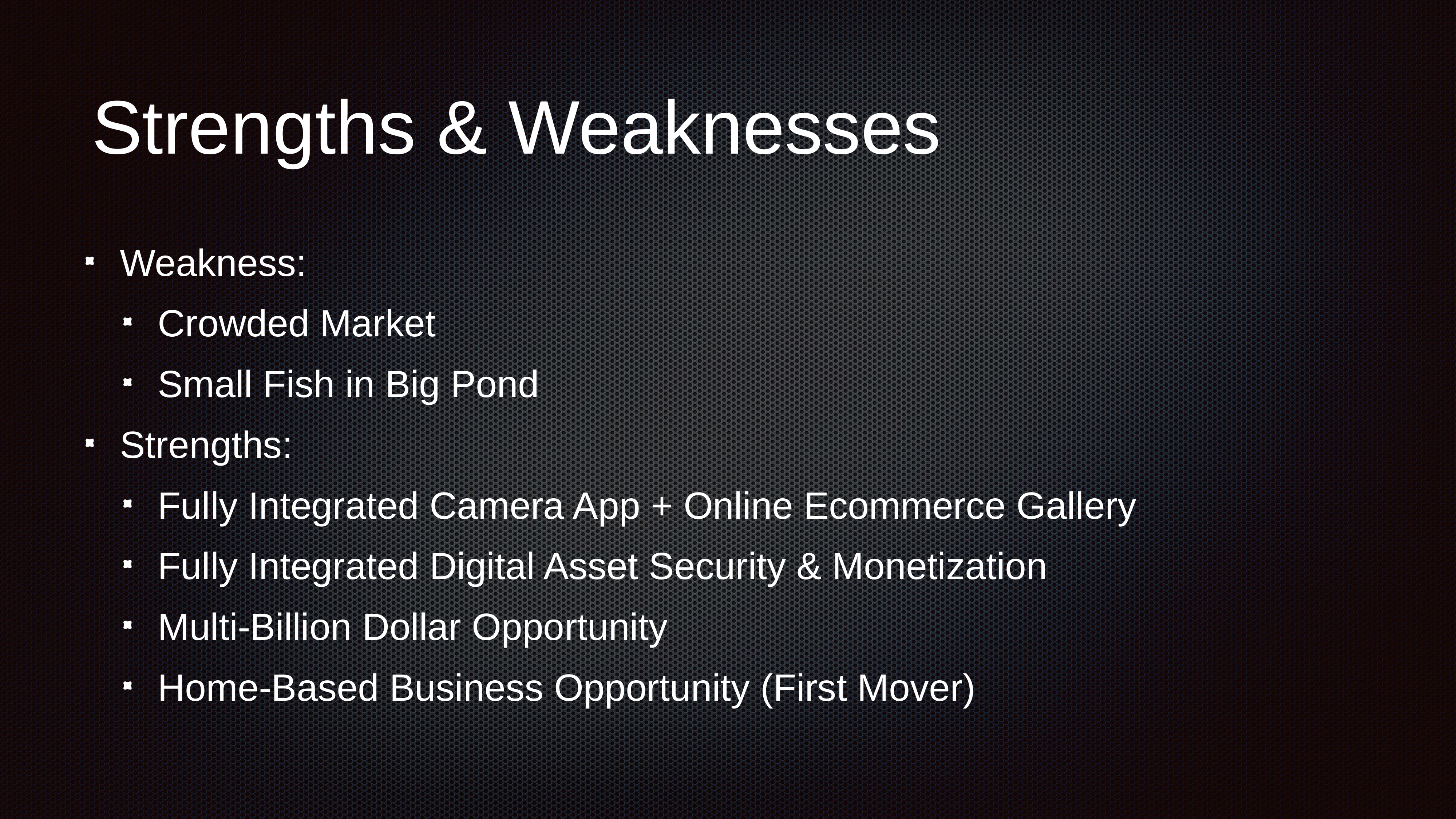

# Strengths & Weaknesses
Weakness:
Crowded Market
Small Fish in Big Pond
Strengths:
Fully Integrated Camera App + Online Ecommerce Gallery
Fully Integrated Digital Asset Security & Monetization
Multi-Billion Dollar Opportunity
Home-Based Business Opportunity (First Mover)